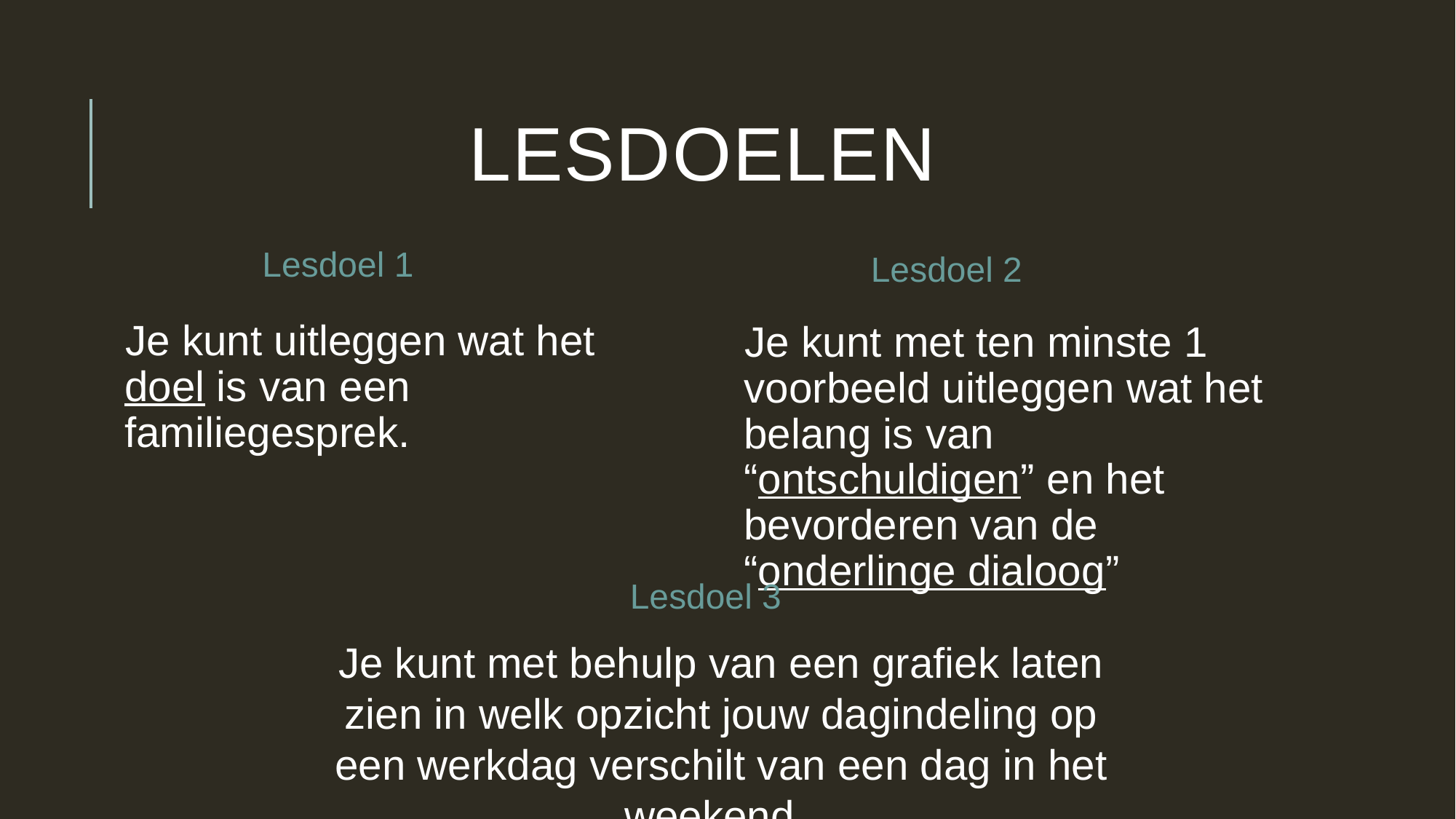

# Lesdoelen
Lesdoel 1
Lesdoel 2
Je kunt uitleggen wat het doel is van een familiegesprek.
Je kunt met ten minste 1 voorbeeld uitleggen wat het belang is van  “ontschuldigen” en het bevorderen van de “onderlinge dialoog”
Lesdoel 3
Je kunt met behulp van een grafiek laten zien in welk opzicht jouw dagindeling op een werkdag verschilt van een dag in het weekend.